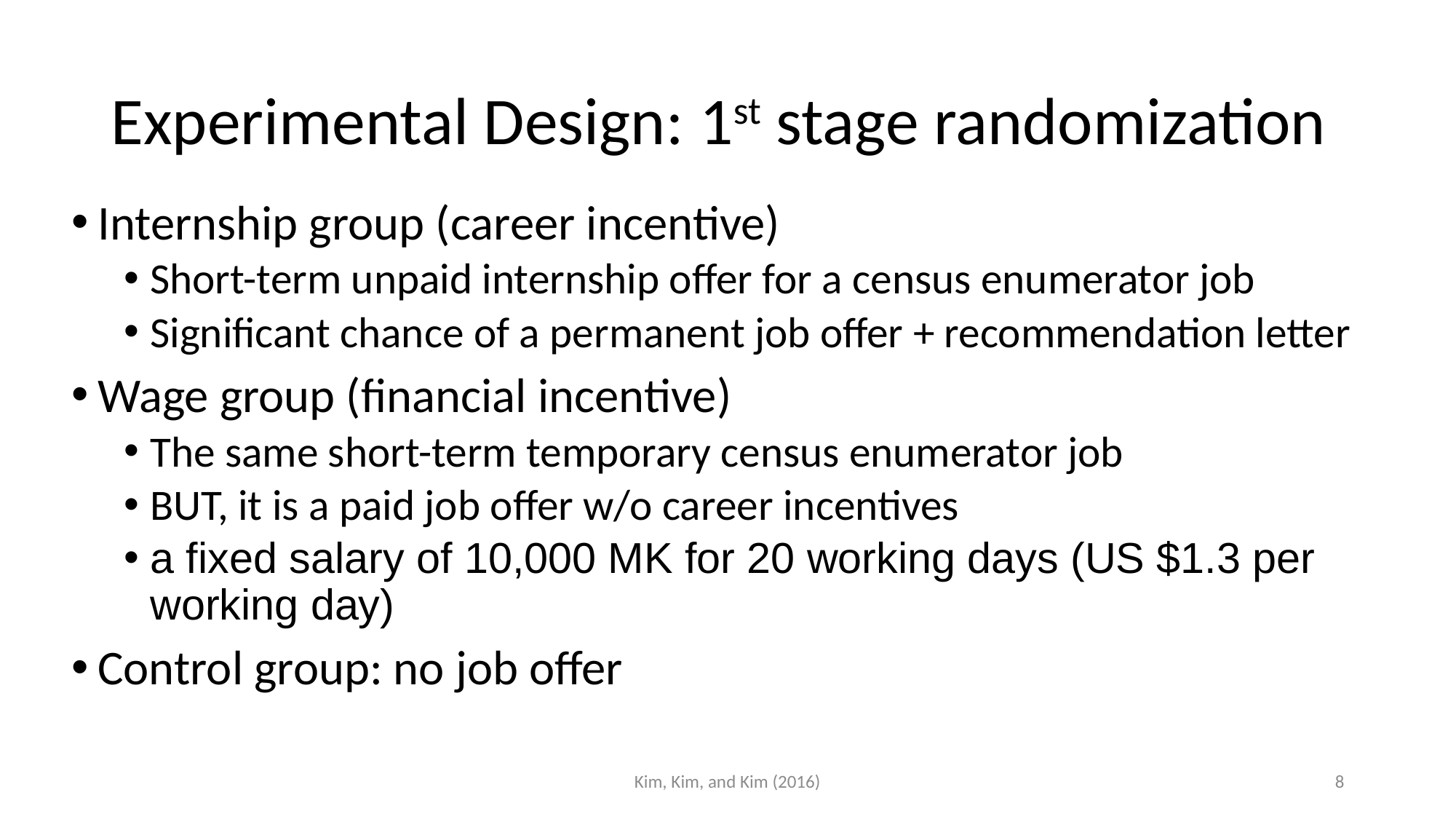

# Experimental Design: 1st stage randomization
Internship group (career incentive)
Short-term unpaid internship offer for a census enumerator job
Significant chance of a permanent job offer + recommendation letter
Wage group (financial incentive)
The same short-term temporary census enumerator job
BUT, it is a paid job offer w/o career incentives
a fixed salary of 10,000 MK for 20 working days (US $1.3 per working day)
Control group: no job offer

Kim, Kim, and Kim (2016)
8